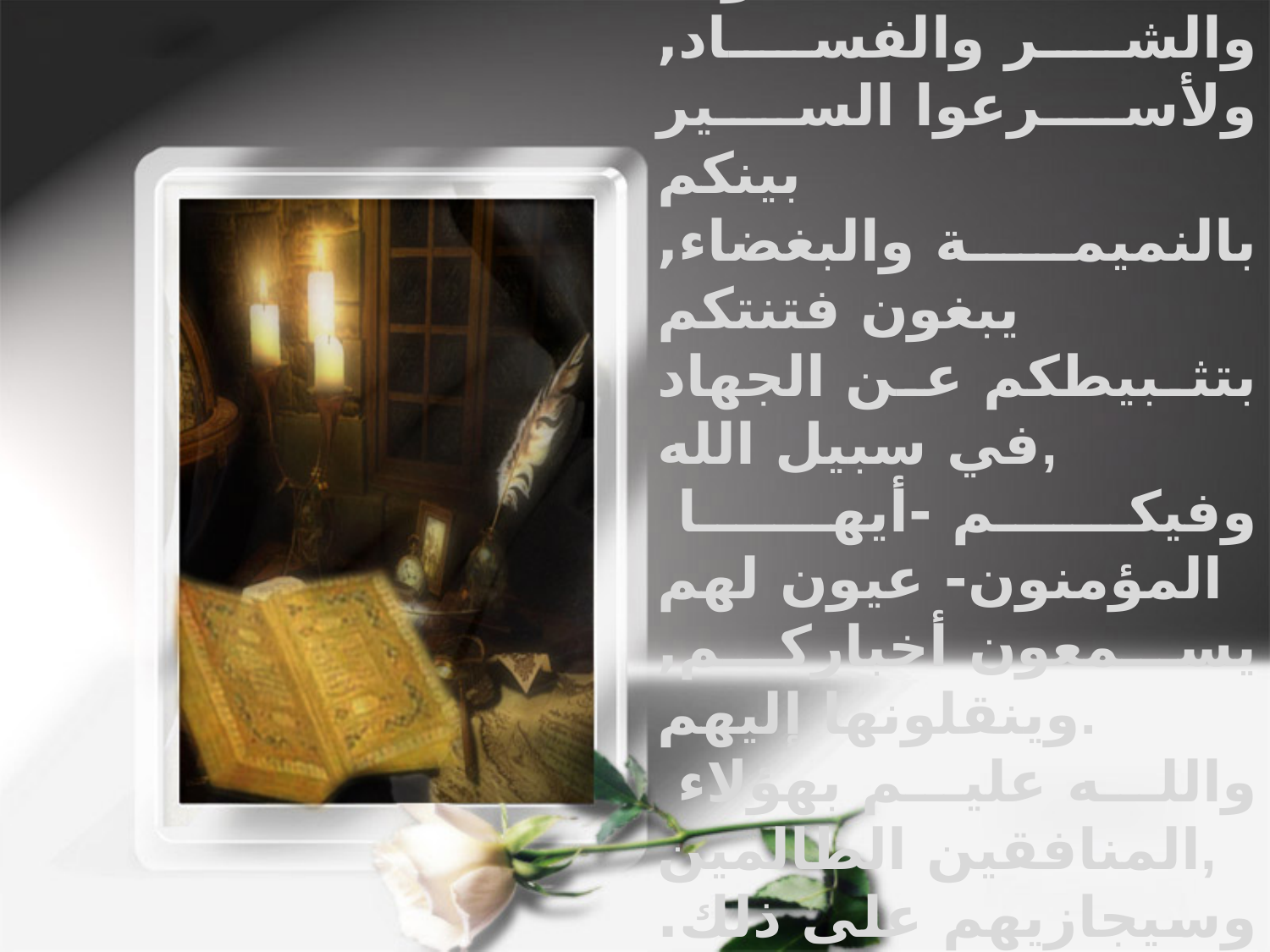

لو خرج المنافقون معكم أيها المؤمنون
 للجهاد لنشروا الاضطراب في الصفوف
والشر والفساد, ولأسرعوا السير بينكم
بالنميمة والبغضاء, يبغون فتنتكم
بتثبيطكم عن الجهاد في سبيل الله,
 وفيكم -أيها المؤمنون- عيون لهم
يسمعون أخباركم, وينقلونها إليهم.
 والله عليم بهؤلاء المنافقين الظالمين,
وسيجازيهم على ذلك.  التفسير الميسر